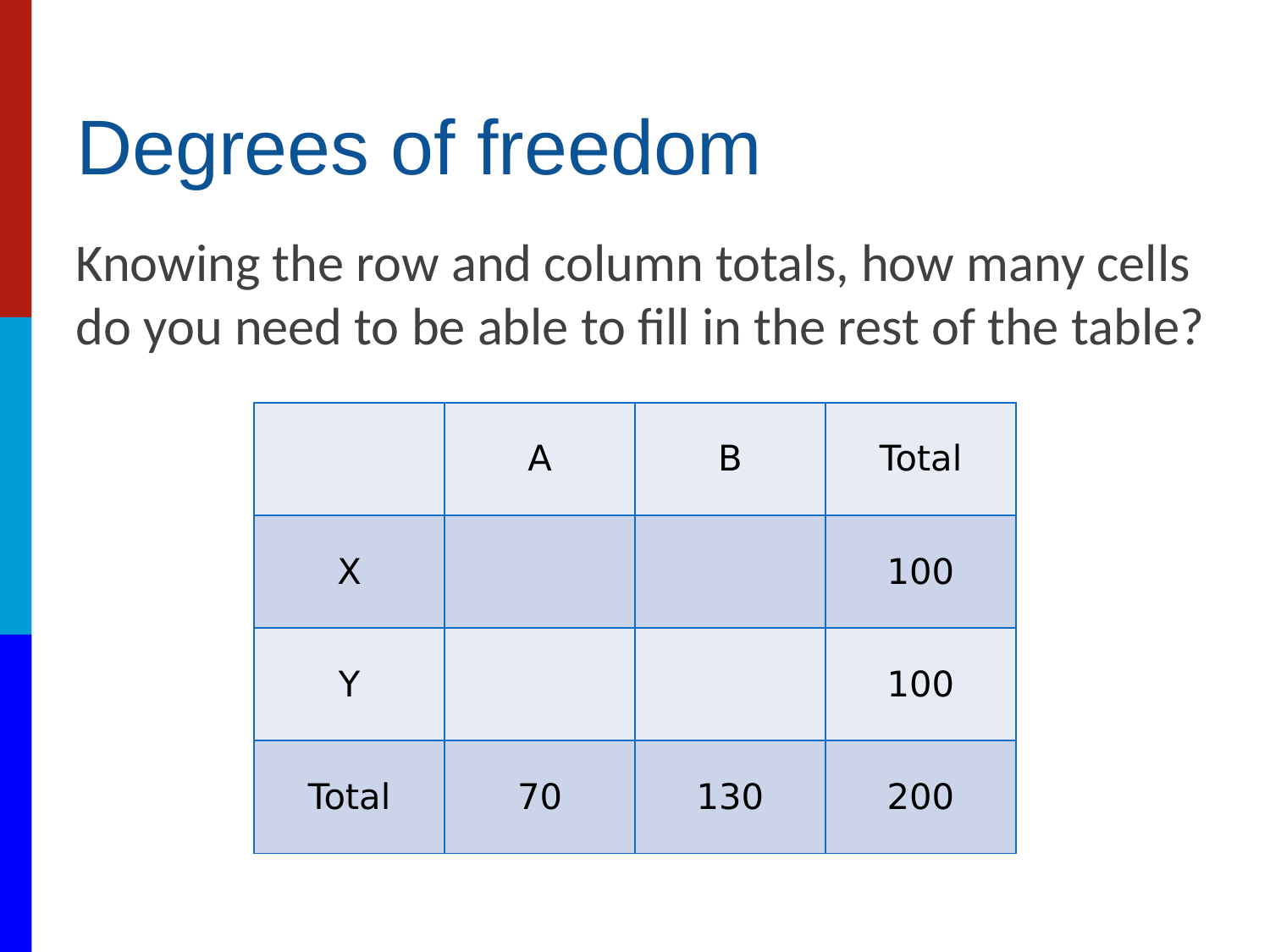

# Degrees of freedom
Knowing the row and column totals, how many cells
do you need to be able to fill in the rest of the table?
|  | A | B | Total |
| --- | --- | --- | --- |
| X |  |  | 100 |
| Y |  |  | 100 |
| Total | 70 | 130 | 200 |